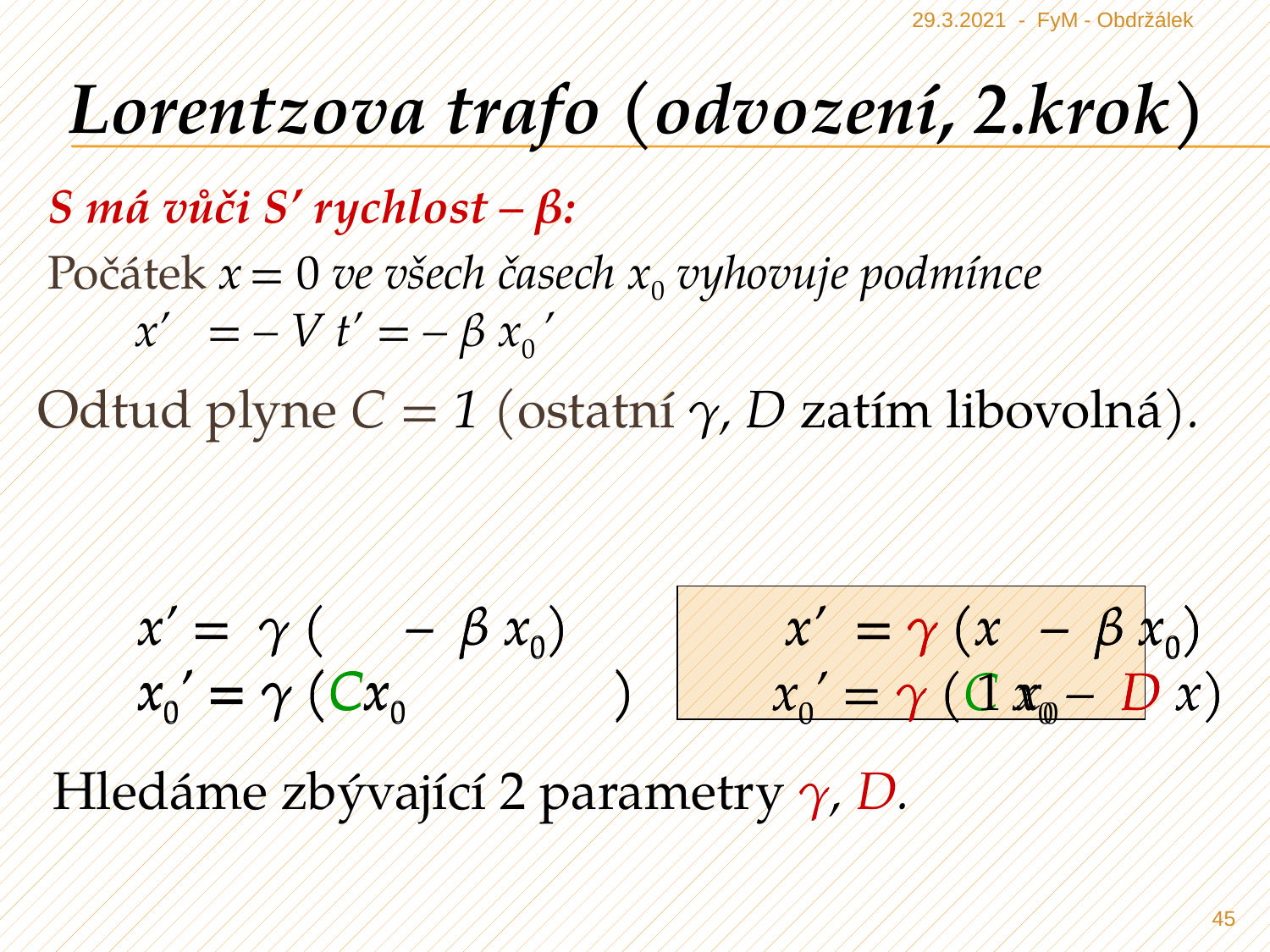

29.3.2021  -  FyM - Obdržálek

Lorentzova trafo (odvození, 2.krok)
S má vůči S’ rychlost – β:
Počátek x = 0 ve všech časech x0 vyhovuje podmínce
 x’   = – V t’ = – β x0 ’
Odtud plyne C = 1 (ostatní γ, D zatím libovolná).

	x’ =  γ (      –  β x0)		 x’  = γ (x   –  β x0)
x0’ = γ (Cx0 	       )

Hledáme zbývající 2 parametry γ, D.

						 x’  = γ (x   –  β x0)
					x0’ = γ (C x0 –  D x)
	x’ =  γ (      –  β x0)		 x’  = γ (x   –  β x0)
x0’ = γ (Cx0 	       )		x0’ = γ ( 1 x0 –  D x)
45